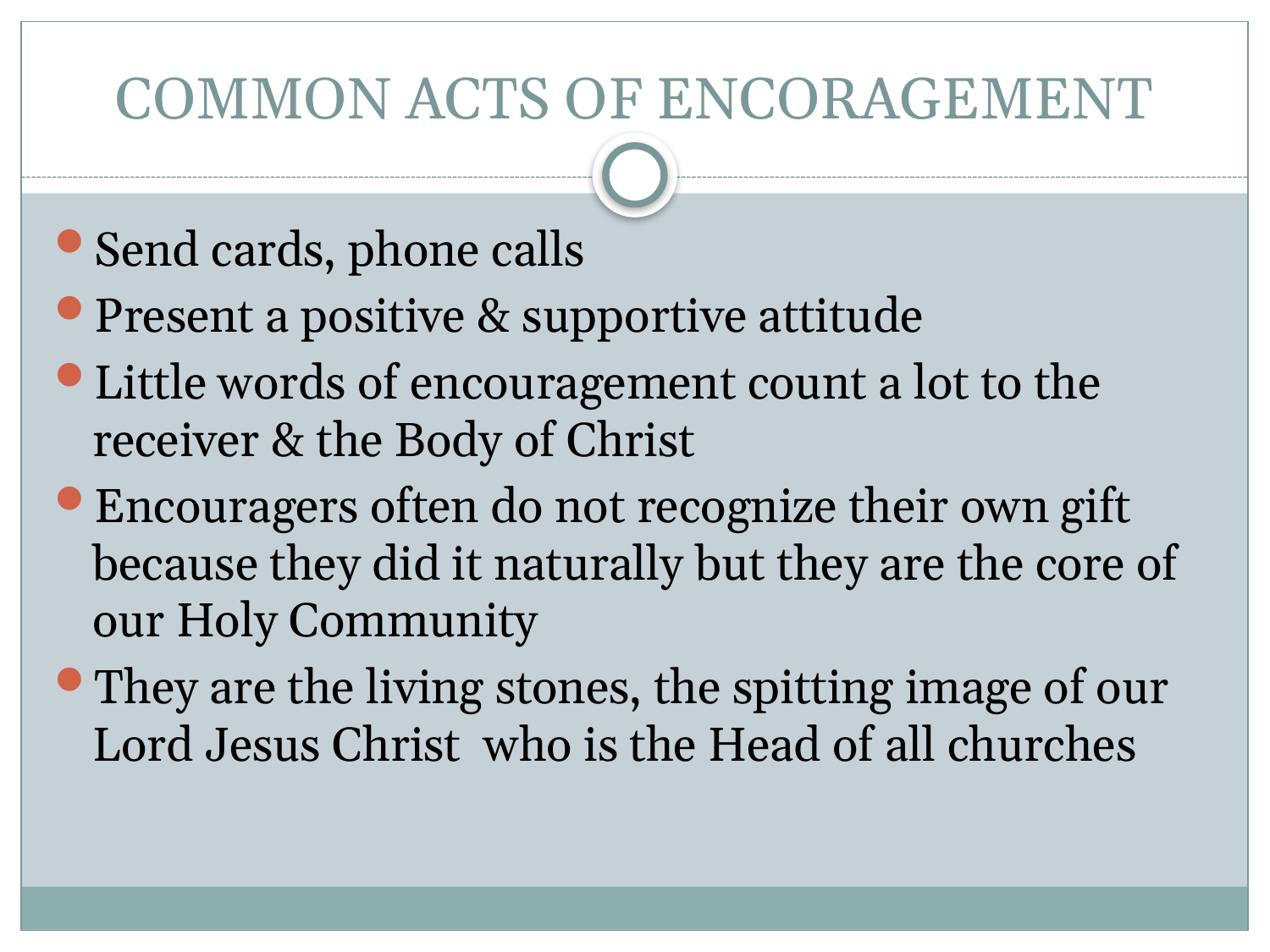

# COMMON ACTS OF ENCORAGEMENT
Send cards, phone calls
Present a positive & supportive attitude
Little words of encouragement count a lot to the receiver & the Body of Christ
Encouragers often do not recognize their own gift because they did it naturally but they are the core of our Holy Community
They are the living stones, the spitting image of our Lord Jesus Christ  who is the Head of all churches